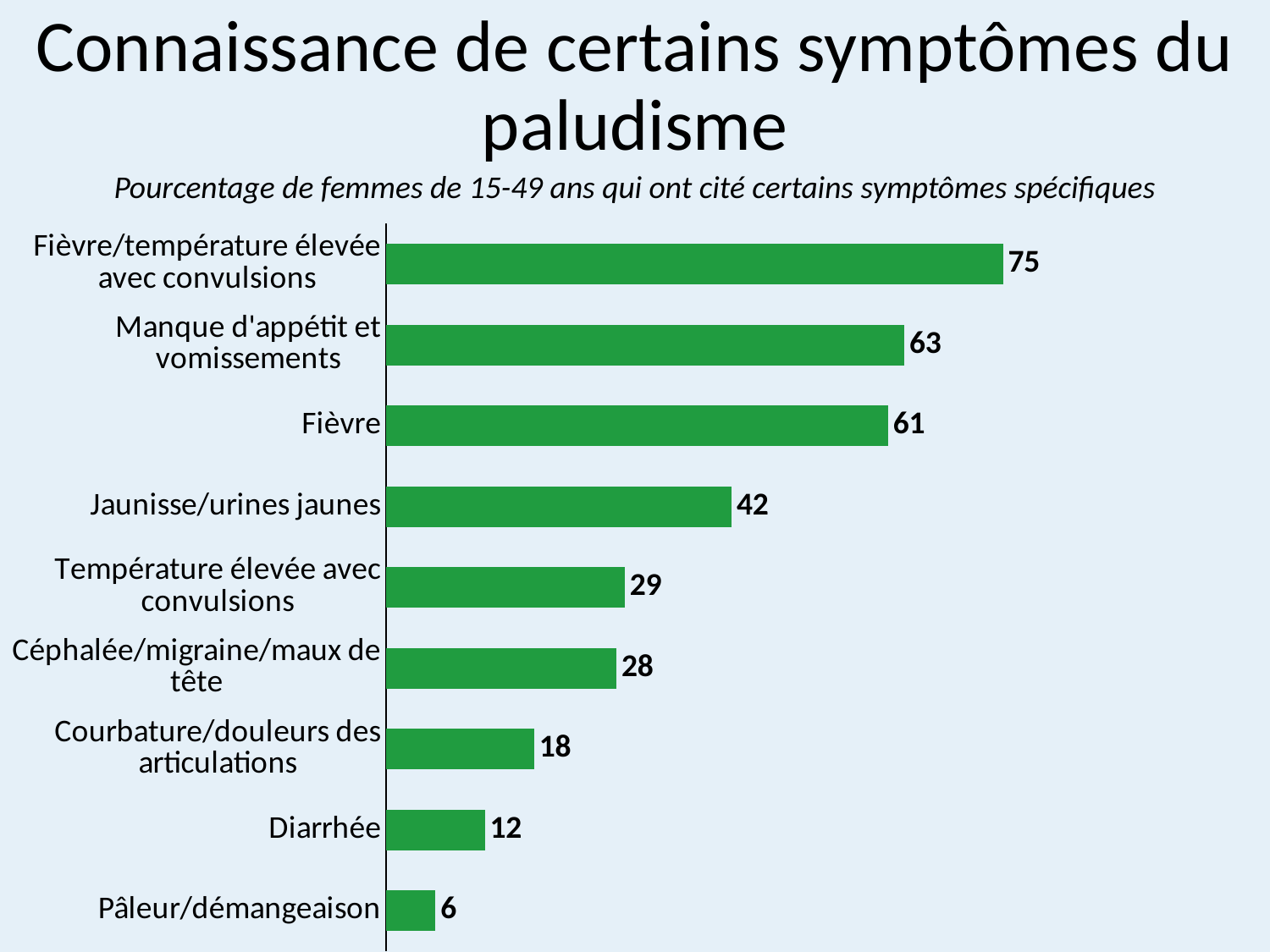

# Connaissance de certains symptômes du paludisme
Pourcentage de femmes de 15-49 ans qui ont cité certains symptômes spécifiques

### Chart

| Category | Series 1 |
|---|---|
| Pâleur/démangeaison | 6.0 |
| Diarrhée | 12.0 |
| Courbature/douleurs des articulations | 18.0 |
| Céphalée/migraine/maux de tête | 28.0 |
| Température élevée avec convulsions | 29.0 |
| Jaunisse/urines jaunes | 42.0 |
| Fièvre | 61.0 |
| Manque d'appétit et vomissements | 63.0 |
| Fièvre/température élevée avec convulsions | 75.0 |